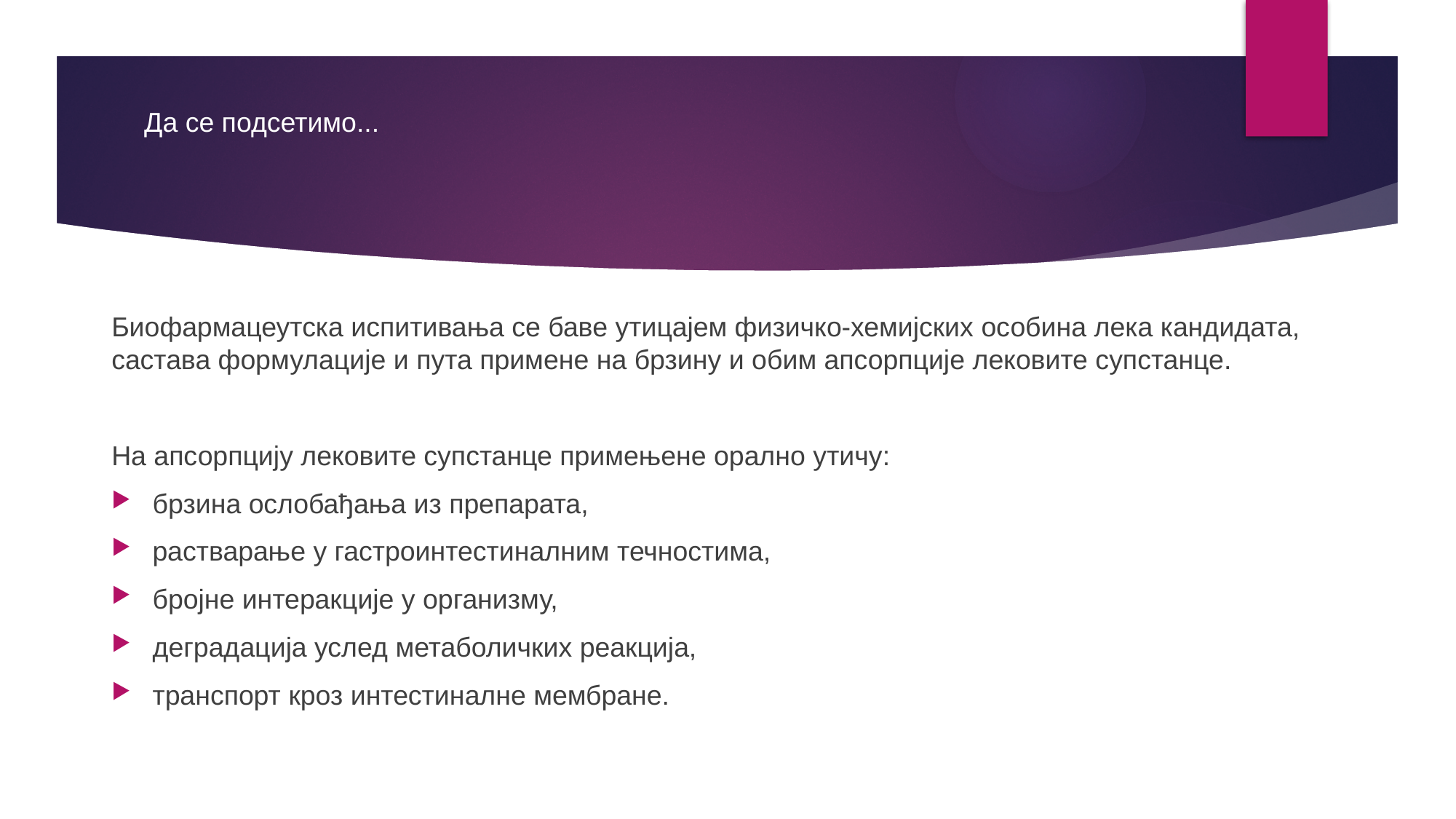

Да се подсетимо...
Биофармацеутска испитивања се баве утицајем физичко-хемијских особина лека кандидата, састава формулације и пута примене на брзину и обим апсорпције лековите супстанце.

На апсорпцију лековите супстанце примењене орално утичу:
брзина ослобађања из препарата,
растварање у гастроинтестиналним течностима,
бројне интеракције у организму,
деградација услед метаболичких реакција,
транспорт кроз интестиналне мембране.